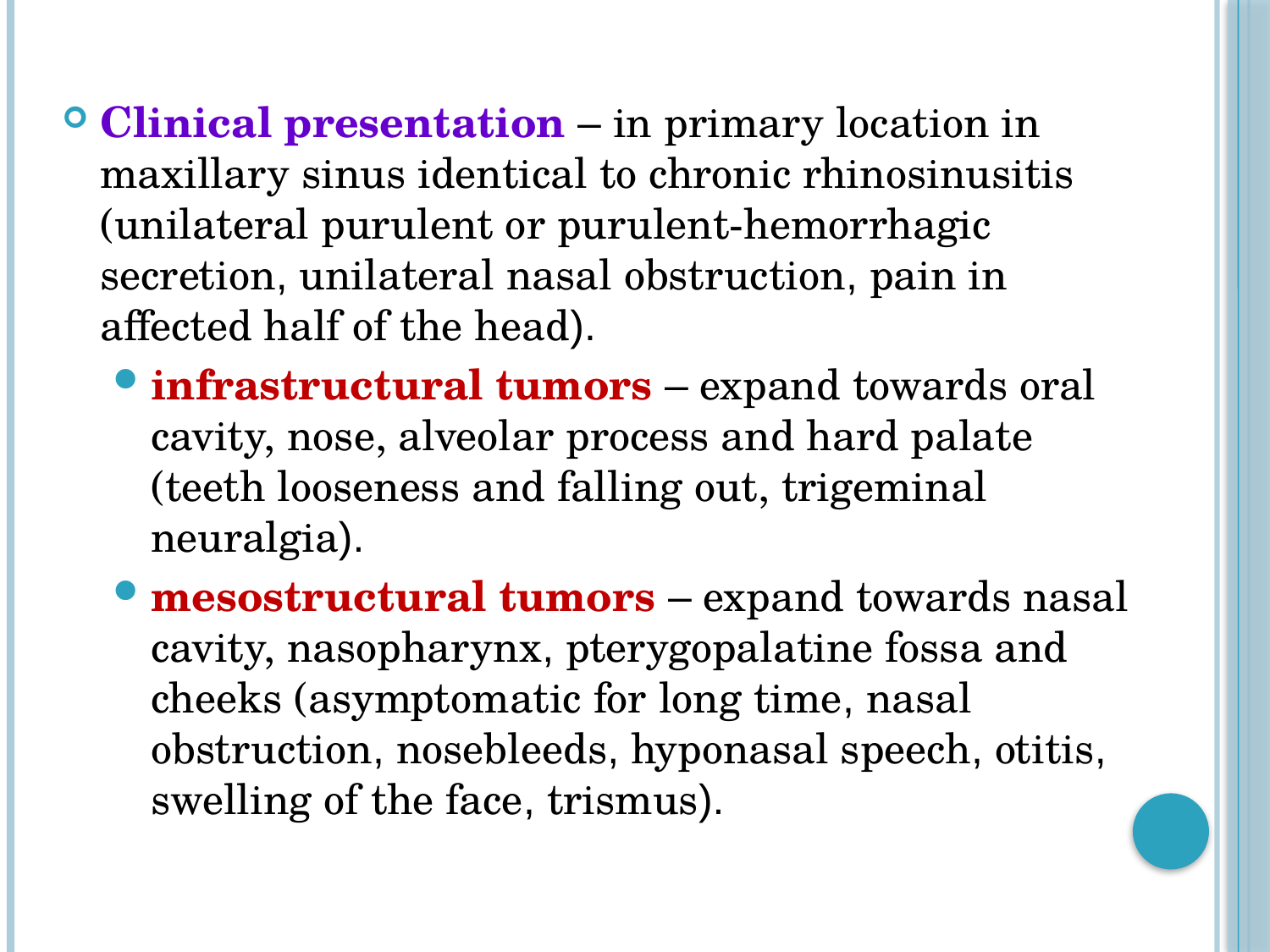

Clinical presentation – in primary location in maxillary sinus identical to chronic rhinosinusitis (unilateral purulent or purulent-hemorrhagic secretion, unilateral nasal obstruction, pain in affected half of the head).
infrastructural tumors – expand towards oral cavity, nose, alveolar process and hard palate (teeth looseness and falling out, trigeminal neuralgia).
mesostructural tumors – expand towards nasal cavity, nasopharynx, pterygopalatine fossa and cheeks (asymptomatic for long time, nasal obstruction, nosebleeds, hyponasal speech, otitis, swelling of the face, trismus).